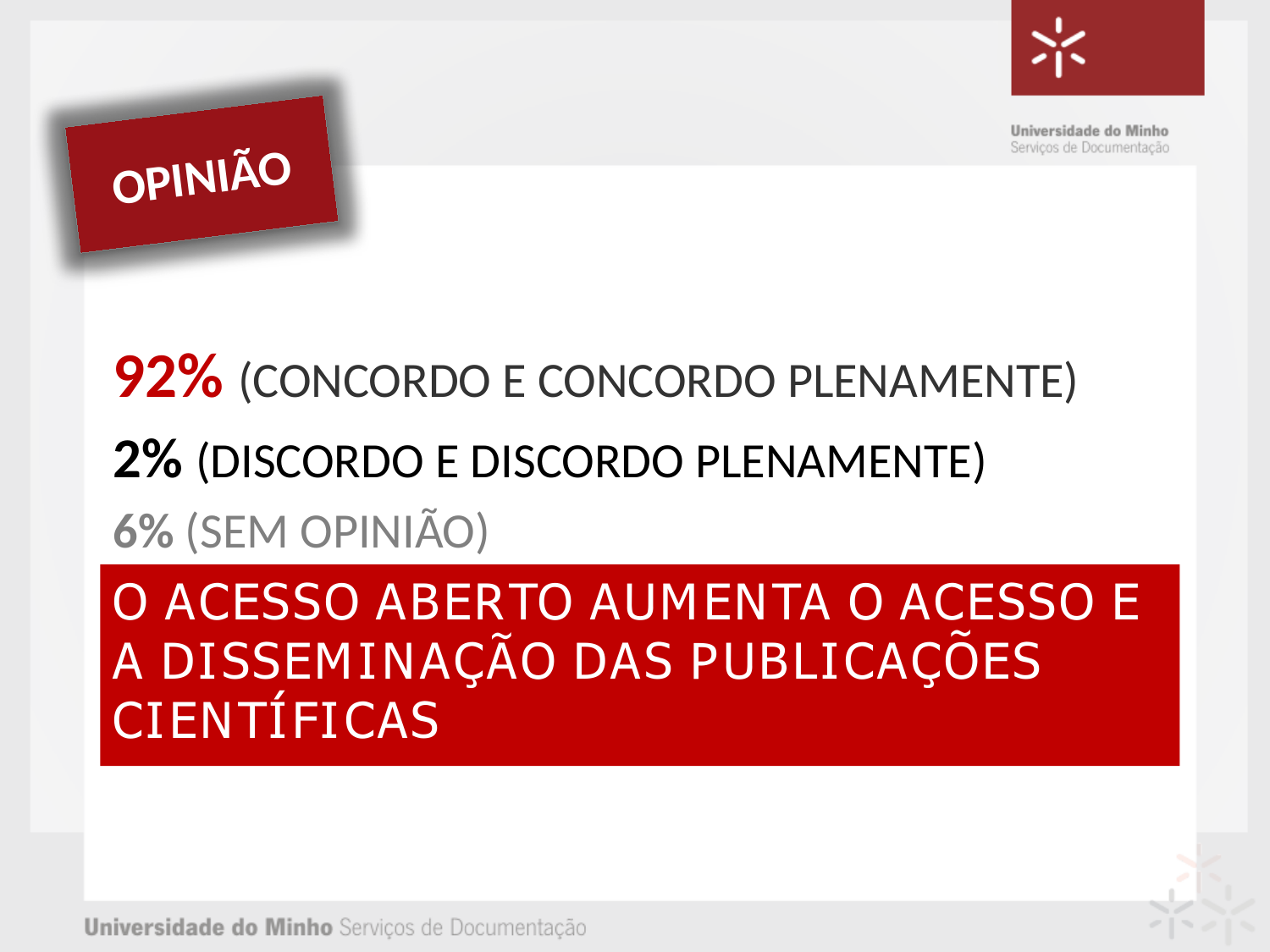

OPINIÃO
92% (CONCORDO E CONCORDO PLENAMENTE)
2% (DISCORDO E DISCORDO PLENAMENTE)
6% (SEM OPINIÃO)
# O acesso aberto aumenta o acesso e a disseminação das publicações científicas